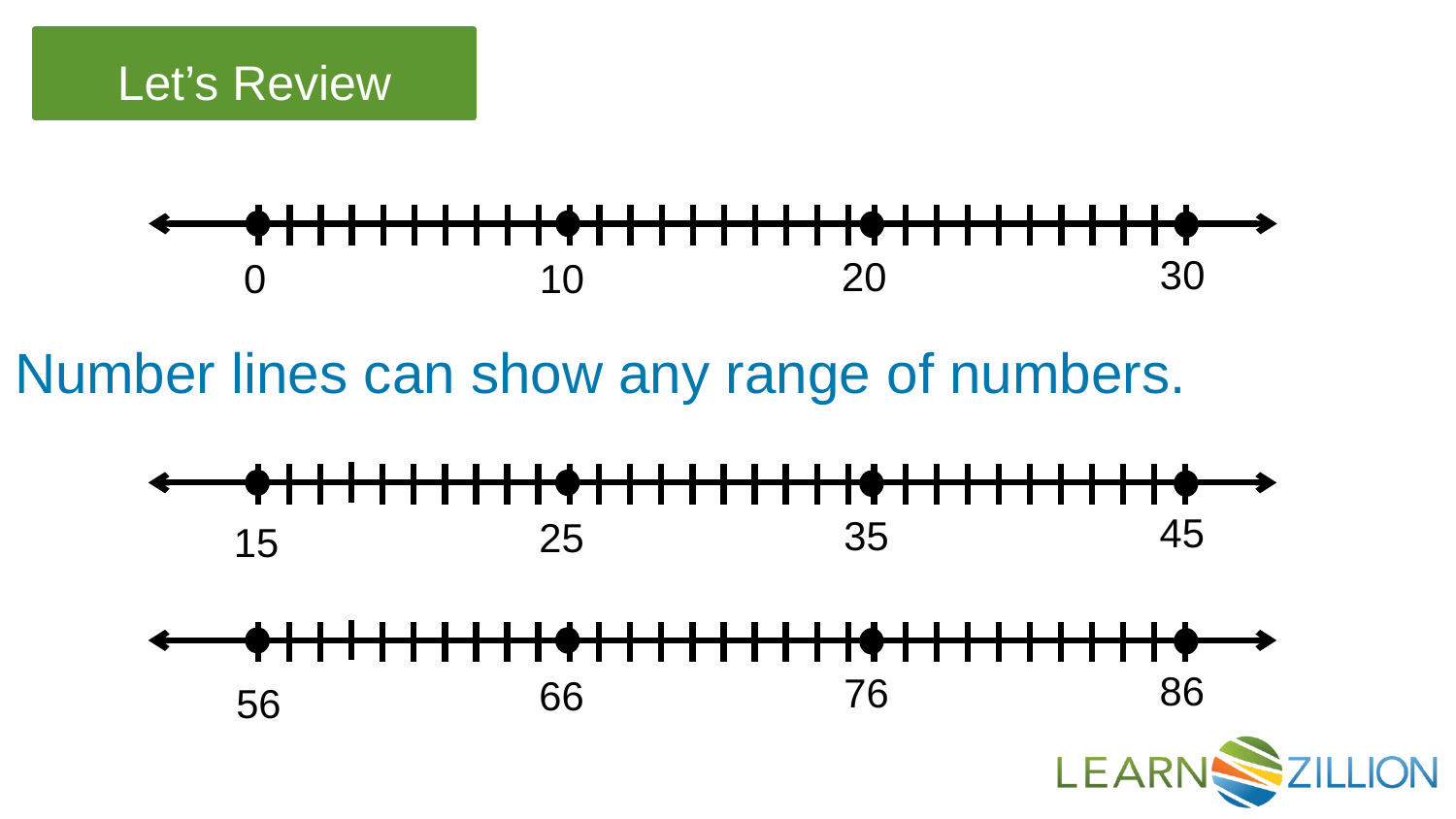

30
20
0
10
Number lines can show any range of numbers.

45
35
25
15

86
76
66
56